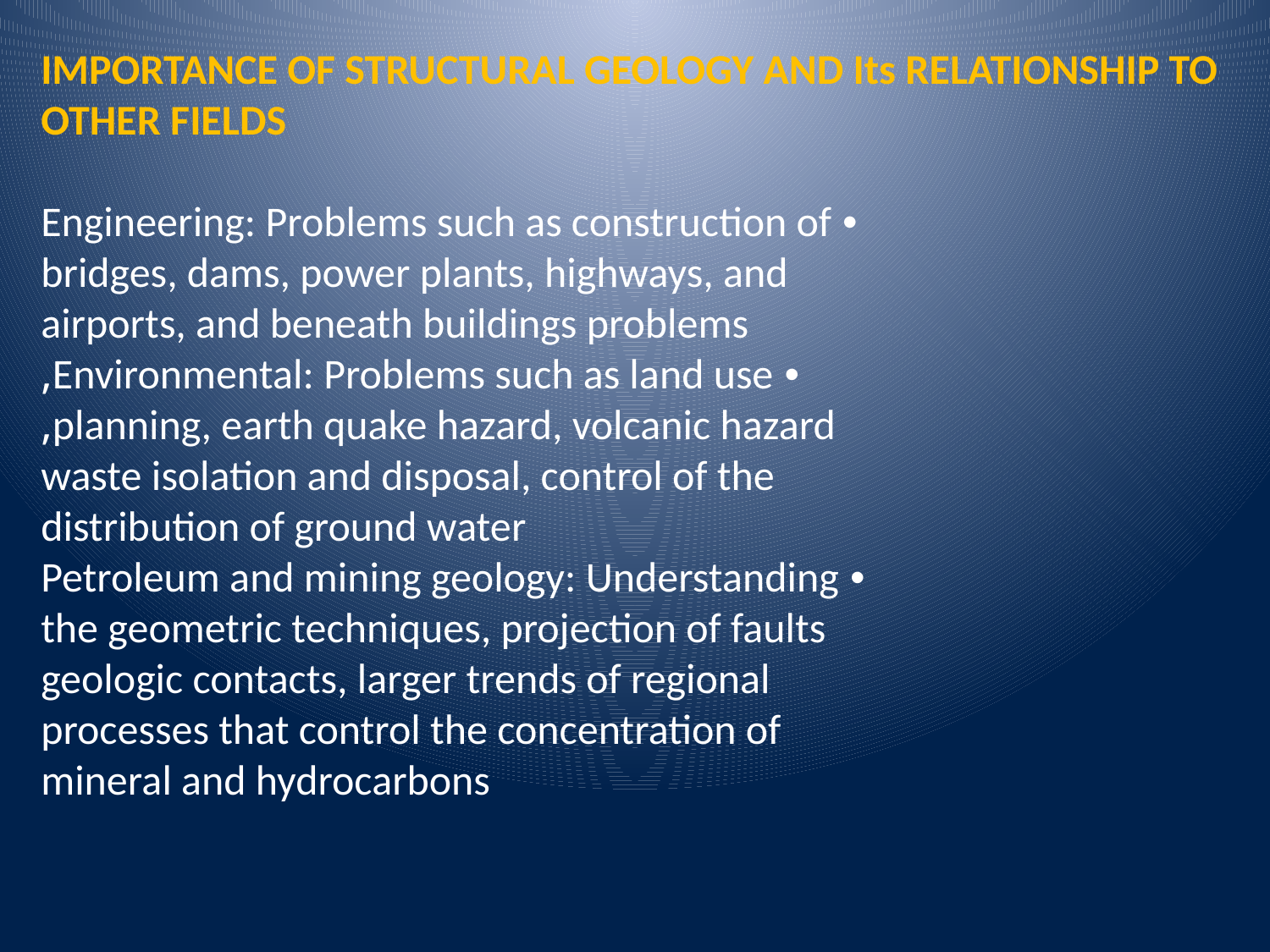

IMPORTANCE OF STRUCTURAL GEOLOGY AND Its RELATIONSHIP TO OTHER FIELDS

• Engineering: Problems such as construction of
bridges, dams, power plants, highways, and
airports, and beneath buildings problems
• Environmental: Problems such as land use,
planning, earth quake hazard, volcanic hazard,
waste isolation and disposal, control of the
distribution of ground water
• Petroleum and mining geology: Understanding
the geometric techniques, projection of faults
geologic contacts, larger trends of regional
processes that control the concentration of
mineral and hydrocarbons